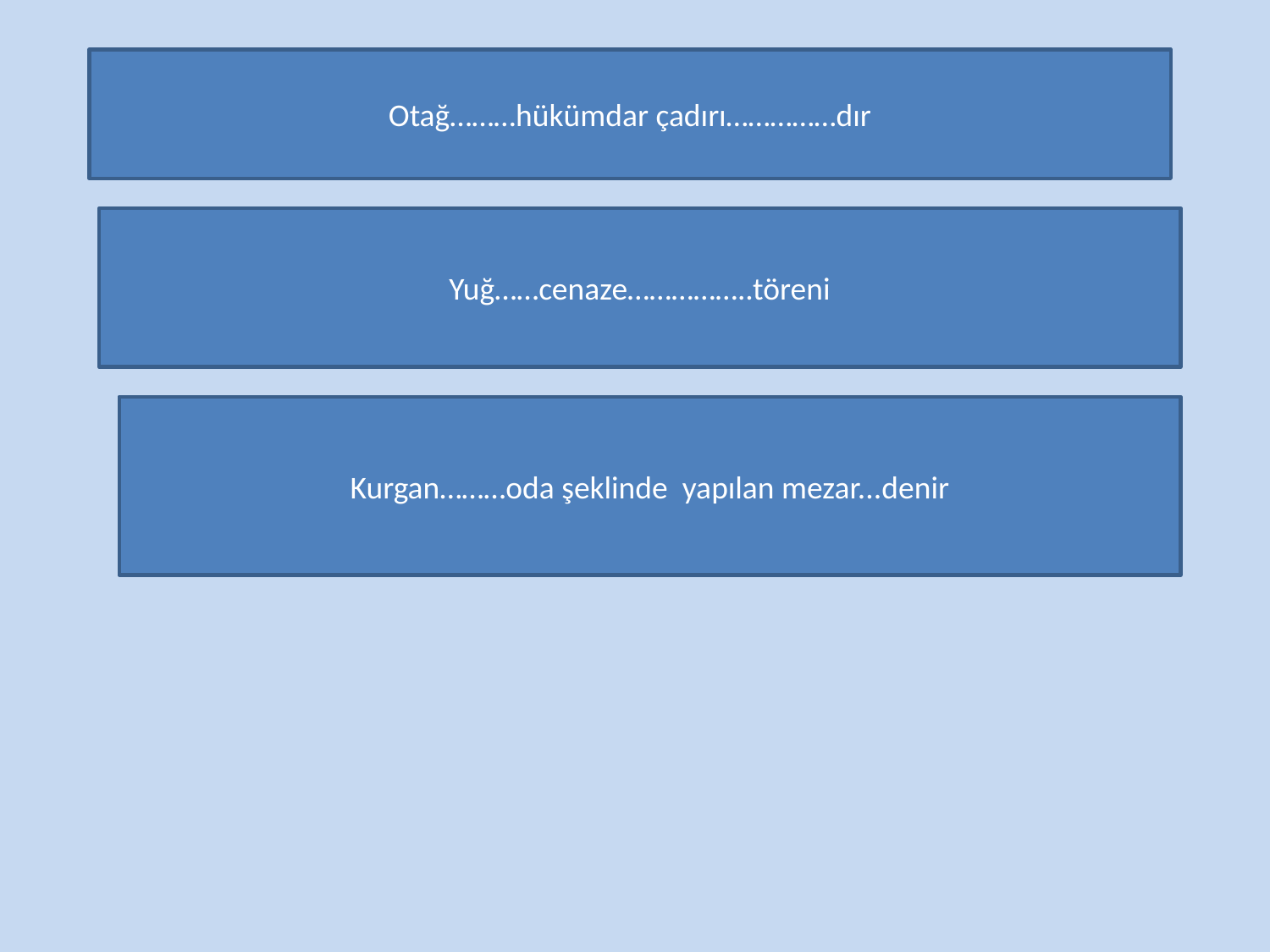

Otağ………hükümdar çadırı……………dır
Yuğ……cenaze……………..töreni
Kurgan………oda şeklinde  yapılan mezar...denir